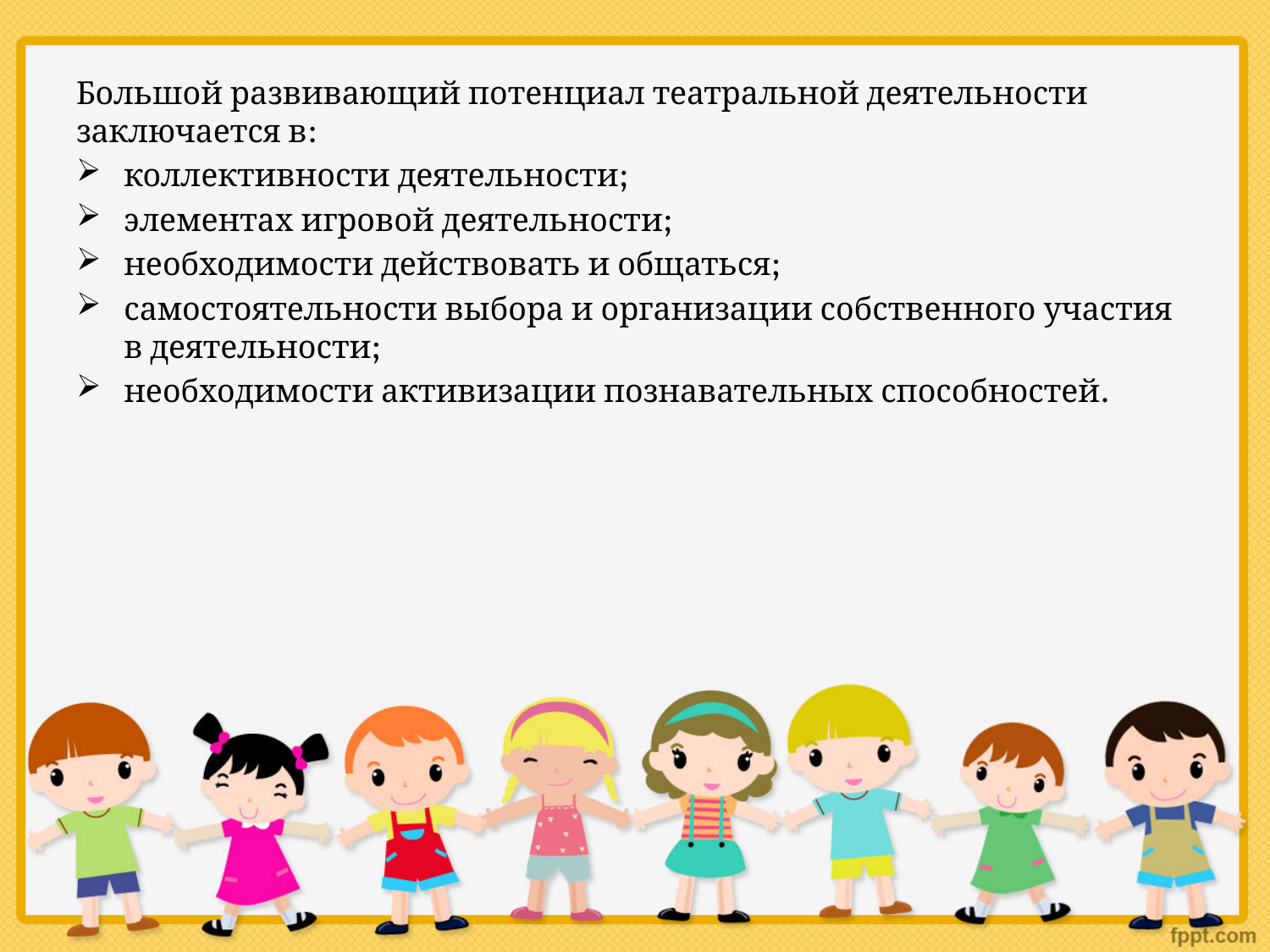

Большой развивающий потенциал театральной деятельности заключается в:
коллективности деятельности;
элементах игровой деятельности;
необходимости действовать и общаться;
самостоятельности выбора и организации собственного участия в деятельности;
необходимости активизации познавательных способностей.